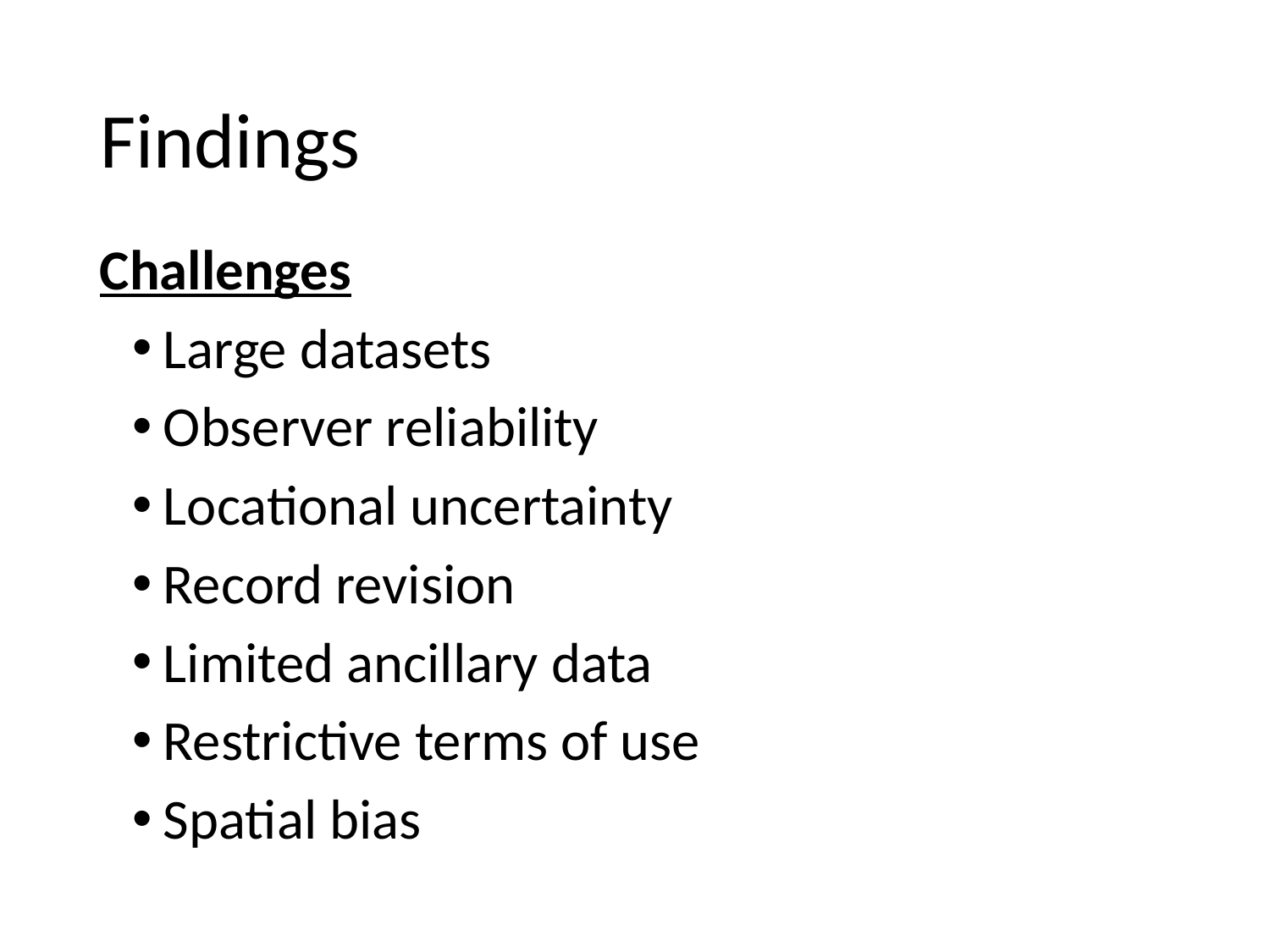

# Findings
Challenges
Large datasets
Observer reliability
Locational uncertainty
Record revision
Limited ancillary data
Restrictive terms of use
Spatial bias